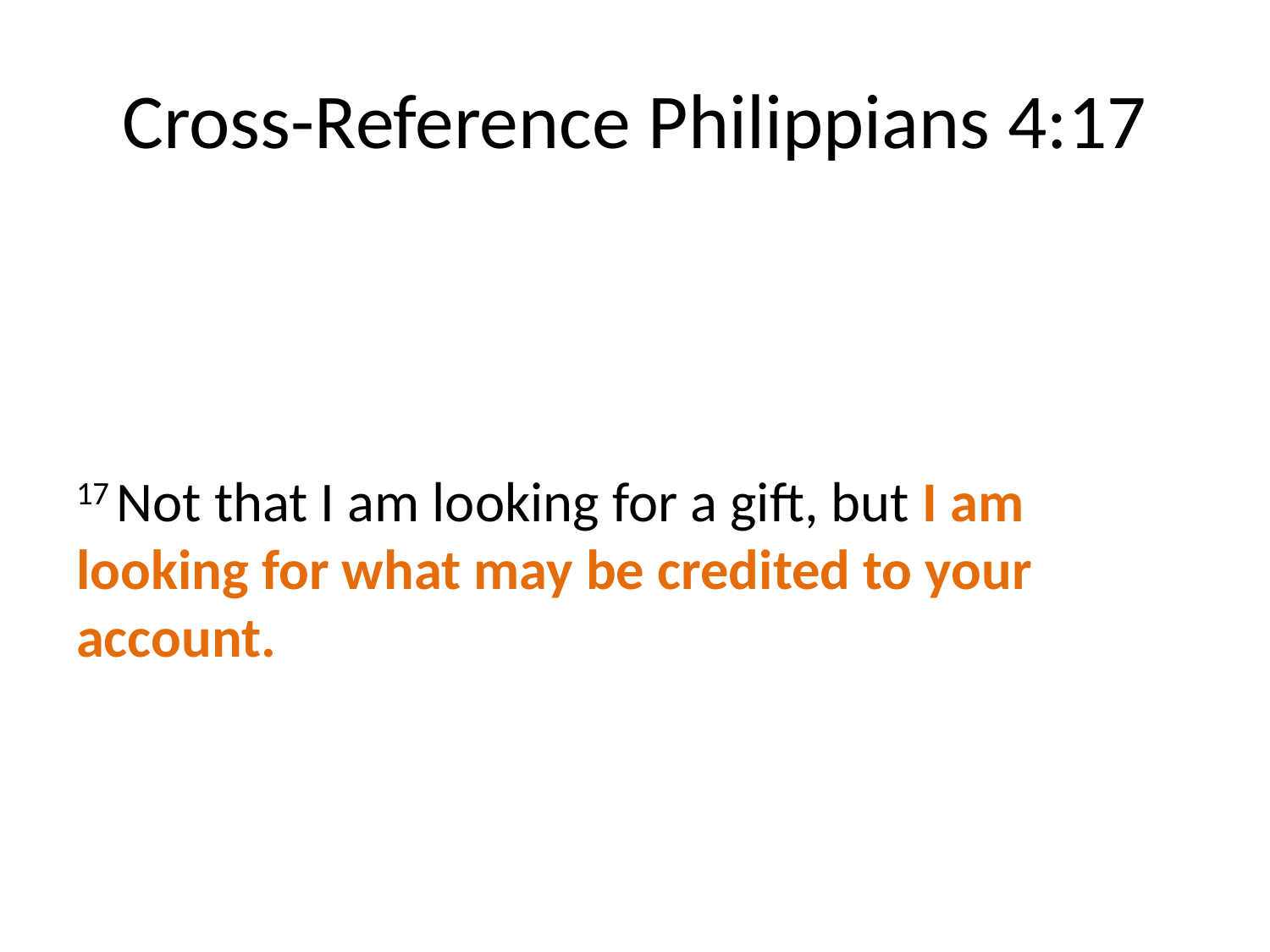

# Cross-Reference Philippians 4:17

17 Not that I am looking for a gift, but I am looking for what may be credited to your account.